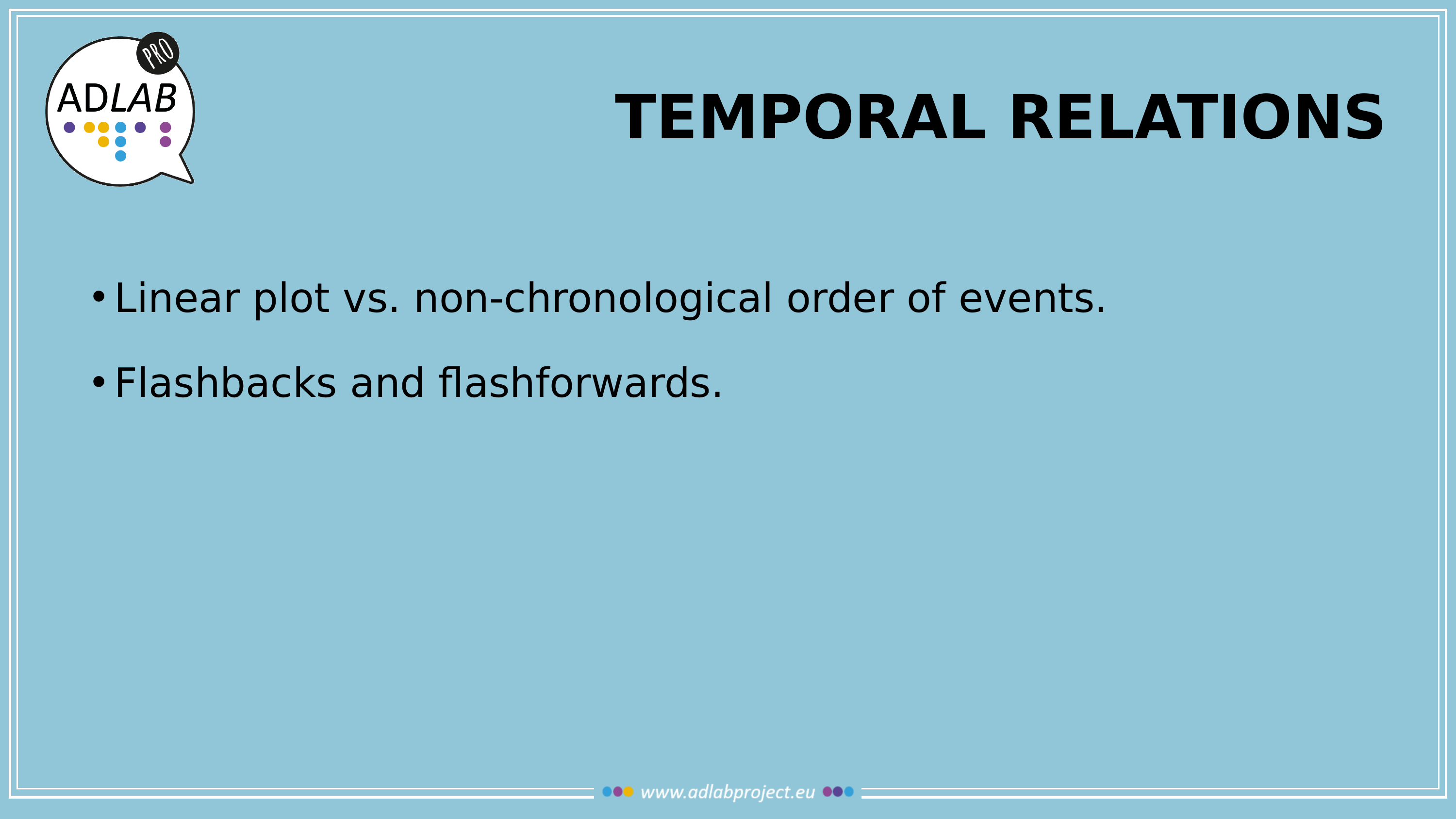

# Temporal relations
Linear plot vs. non-chronological order of events.
Flashbacks and flashforwards.